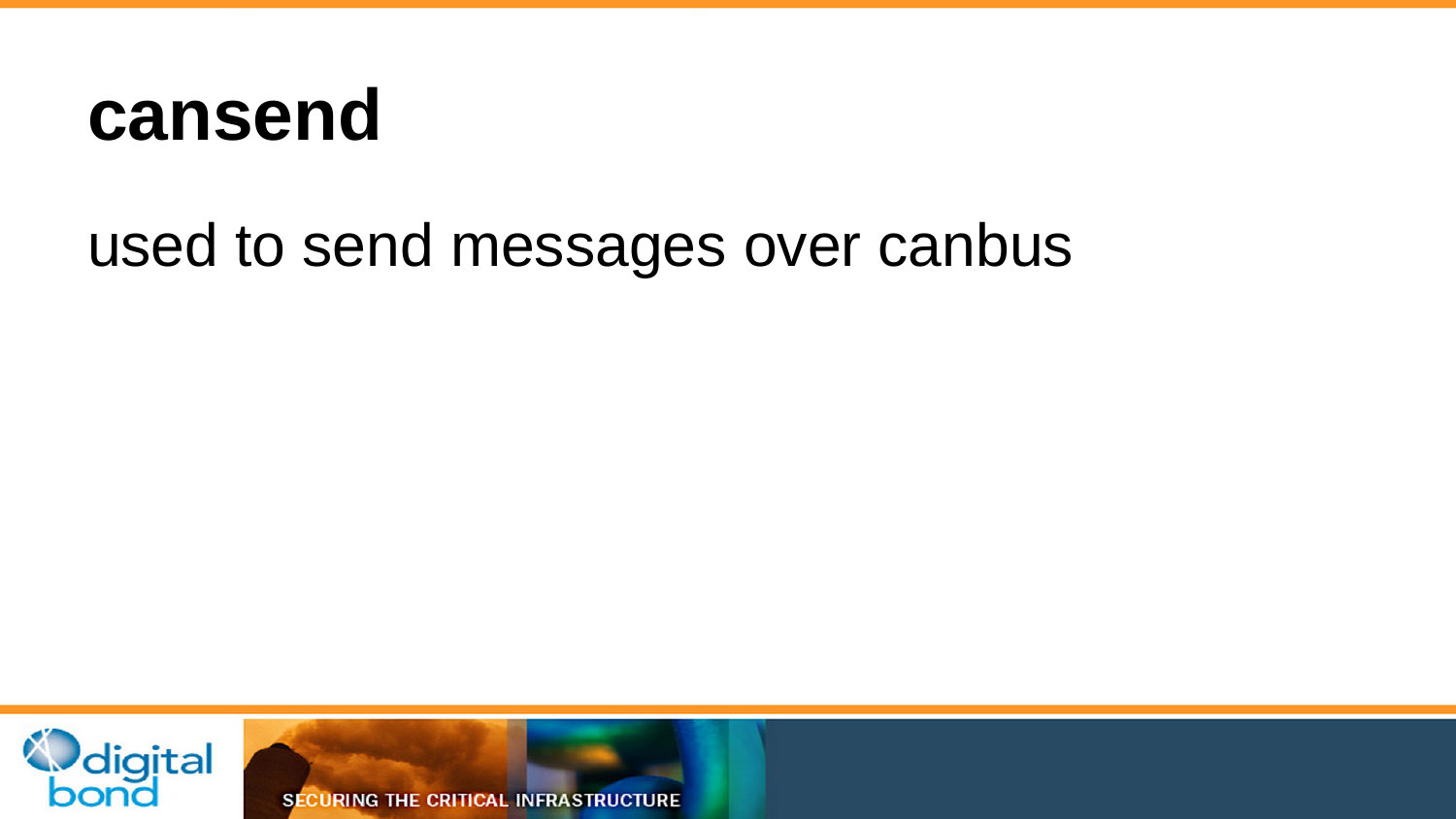

# cansend
used to send messages over canbus